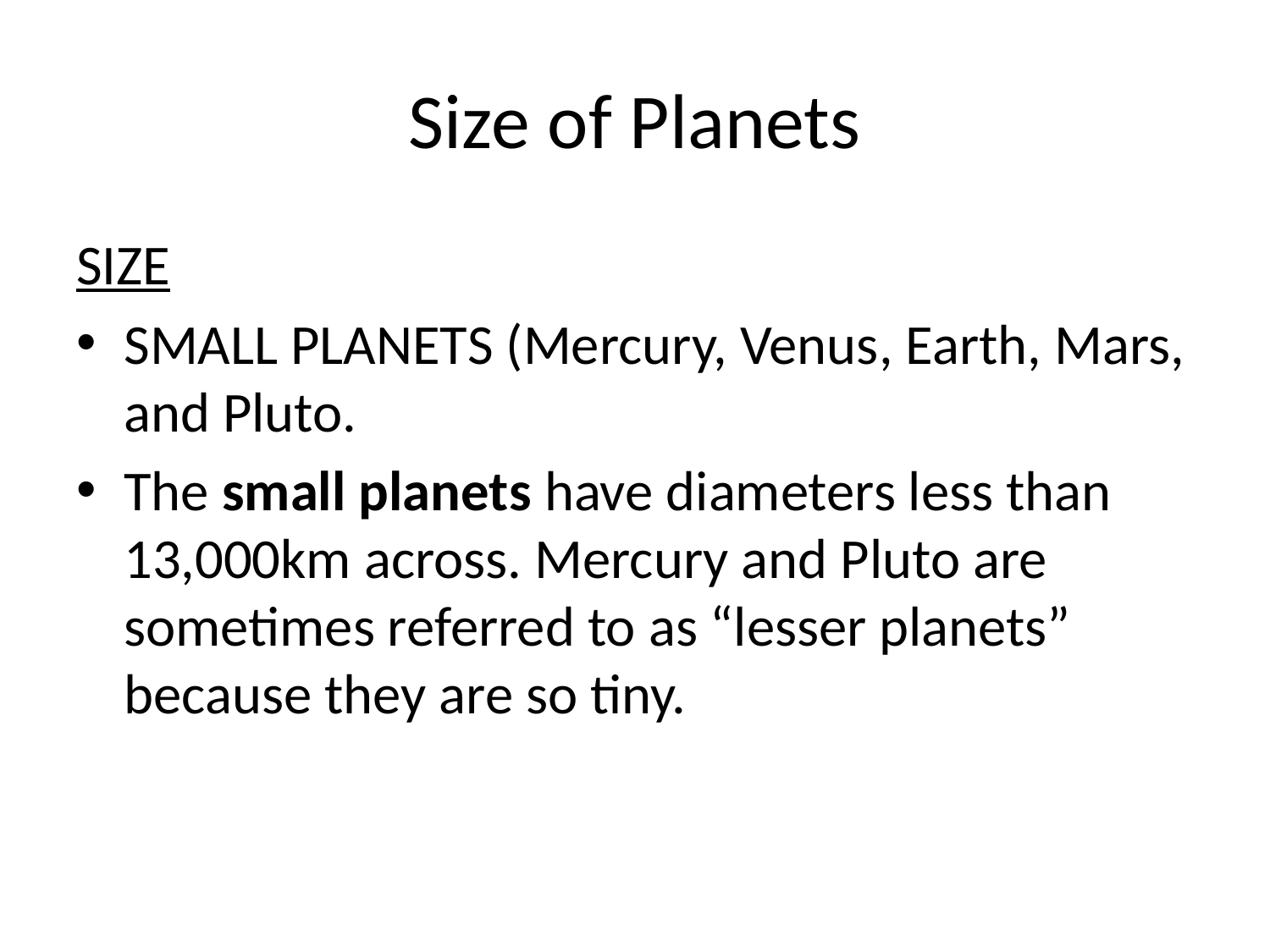

# Size of Planets
SIZE
SMALL PLANETS (Mercury, Venus, Earth, Mars, and Pluto.
The small planets have diameters less than 13,000km across. Mercury and Pluto are sometimes referred to as “lesser planets” because they are so tiny.